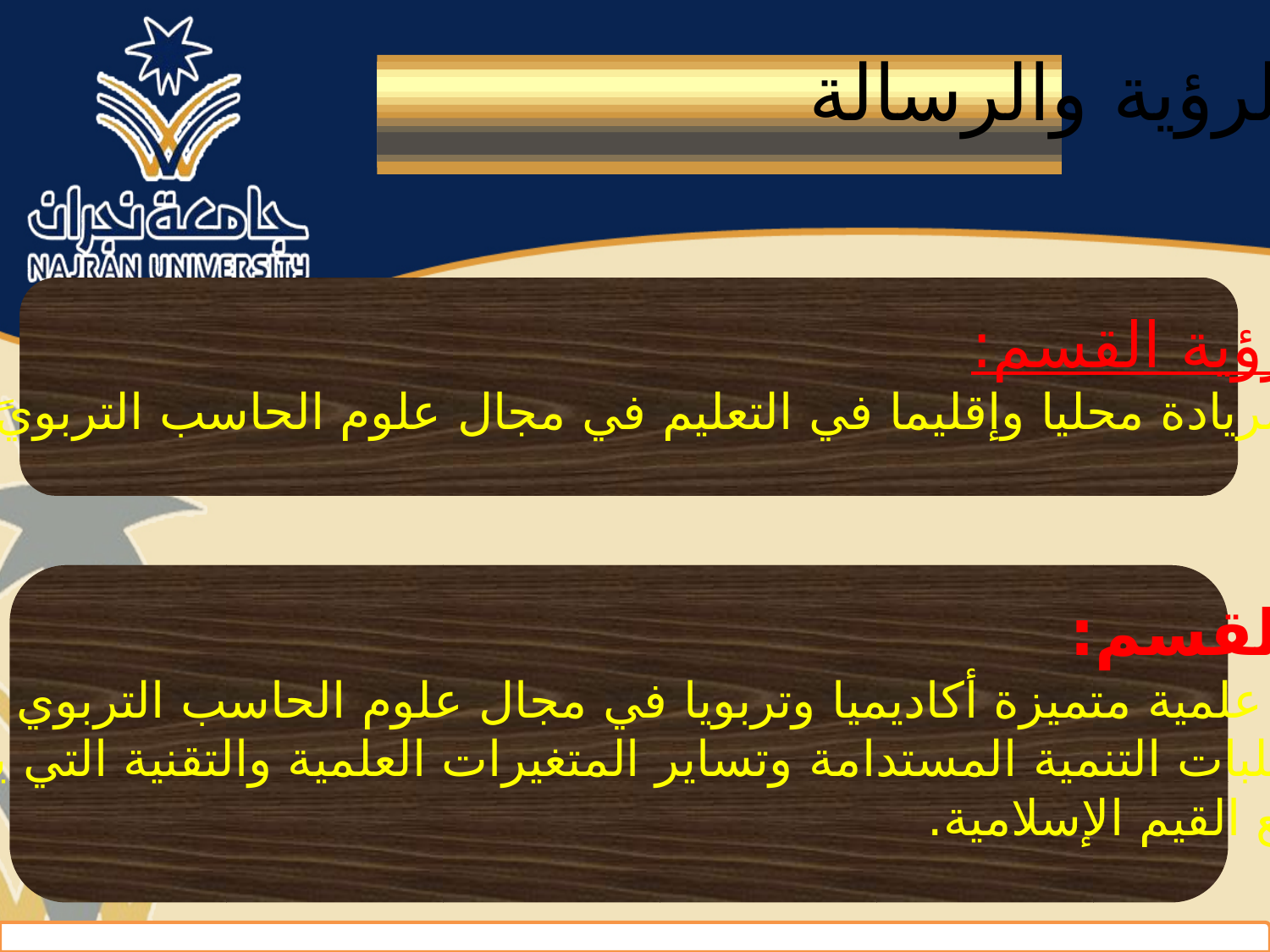

الرؤية والرسالة

رؤية القسم:
الريادة محليا وإقليما في التعليم في مجال علوم الحاسب التربويً.

رسالة القسم:
إعداد كوادر علمية متميزة أكاديميا وتربويا في مجال علوم الحاسب التربوي
 تواكب متطلبات التنمية المستدامة وتساير المتغيرات العلمية والتقنية التي يشهدها العالم
 بما يتفق مع القيم الإسلامية.